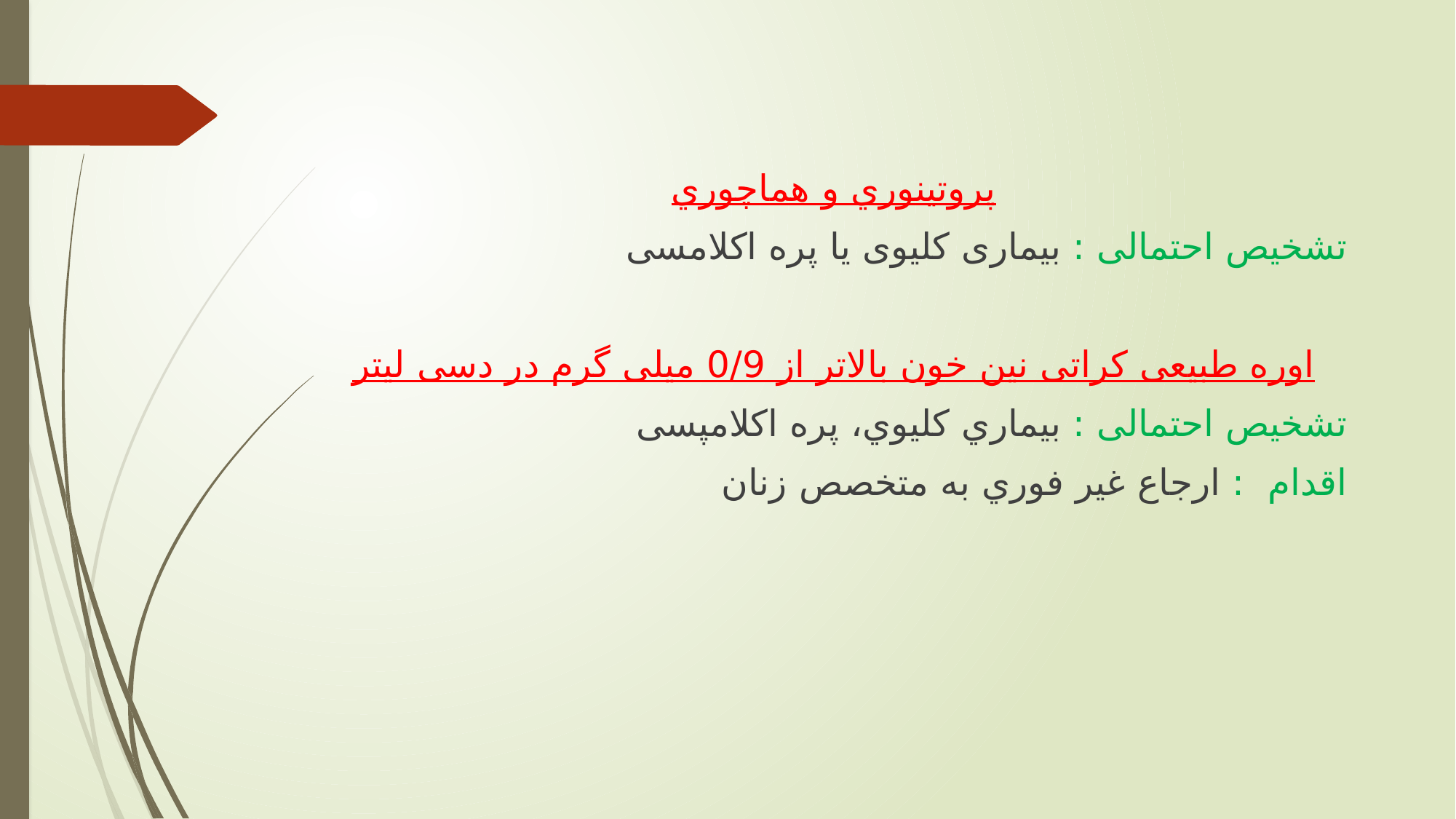

پروتینوري و هماچوري
تشخیص احتمالی : بیماری کلیوی یا پره اکلامسی

اوره طبیعی كراتی نین خون بالاتر از 0/9 میلی گرم در دسی لیتر
تشخیص احتمالی : بیماري كلیوي، پره اكلامپسی
اقدام  : ارجاع غیر فوري به متخصص زنان